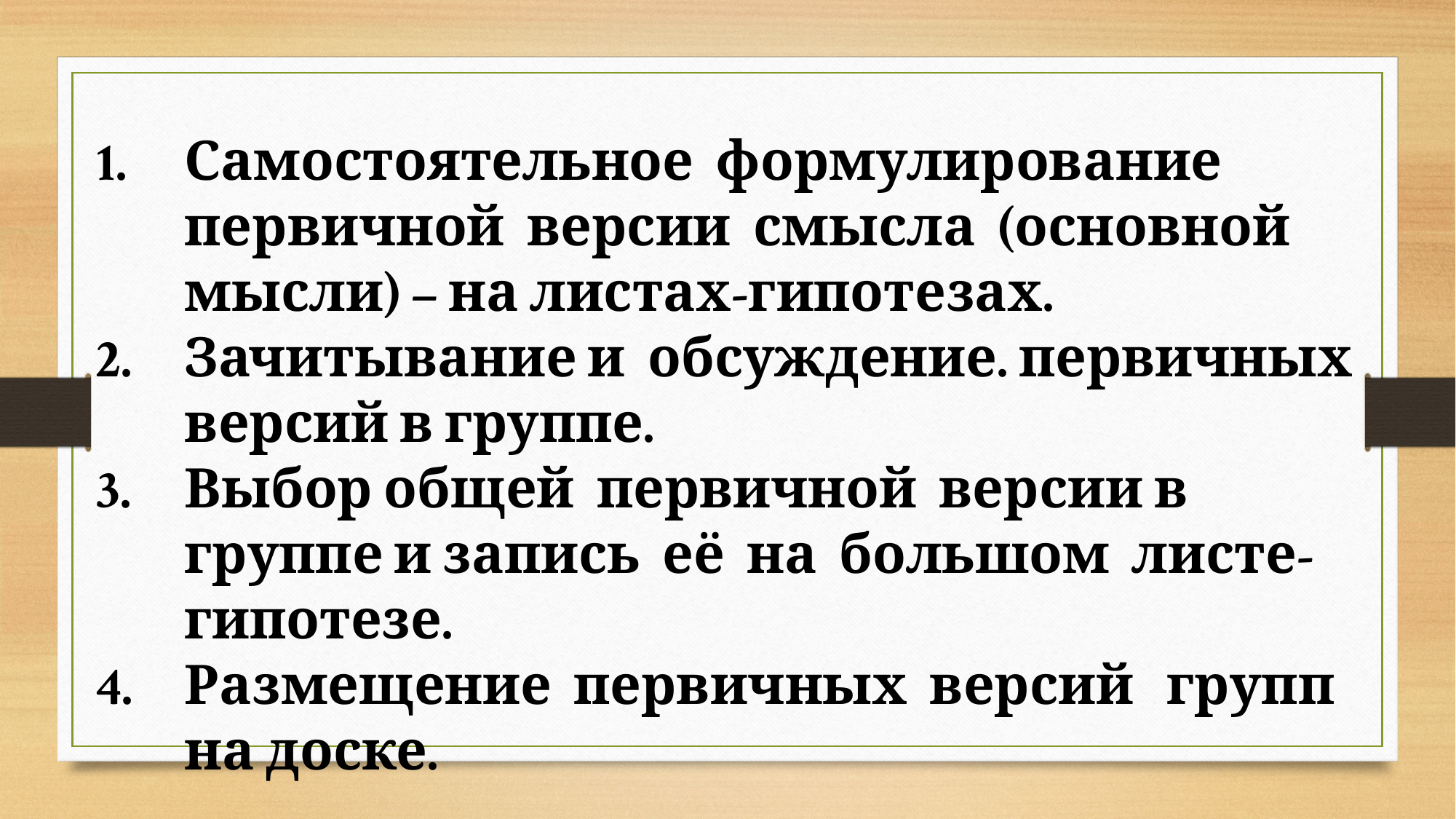

Самостоятельное  формулирование  первичной  версии  смысла  (основной мысли) – на листах-гипотезах.
Зачитывание и  обсуждение. первичных версий в группе.
Выбор общей  первичной  версии в группе и запись  её  на  большом  листе-гипотезе.
Размещение  первичных  версий   групп  на доске.